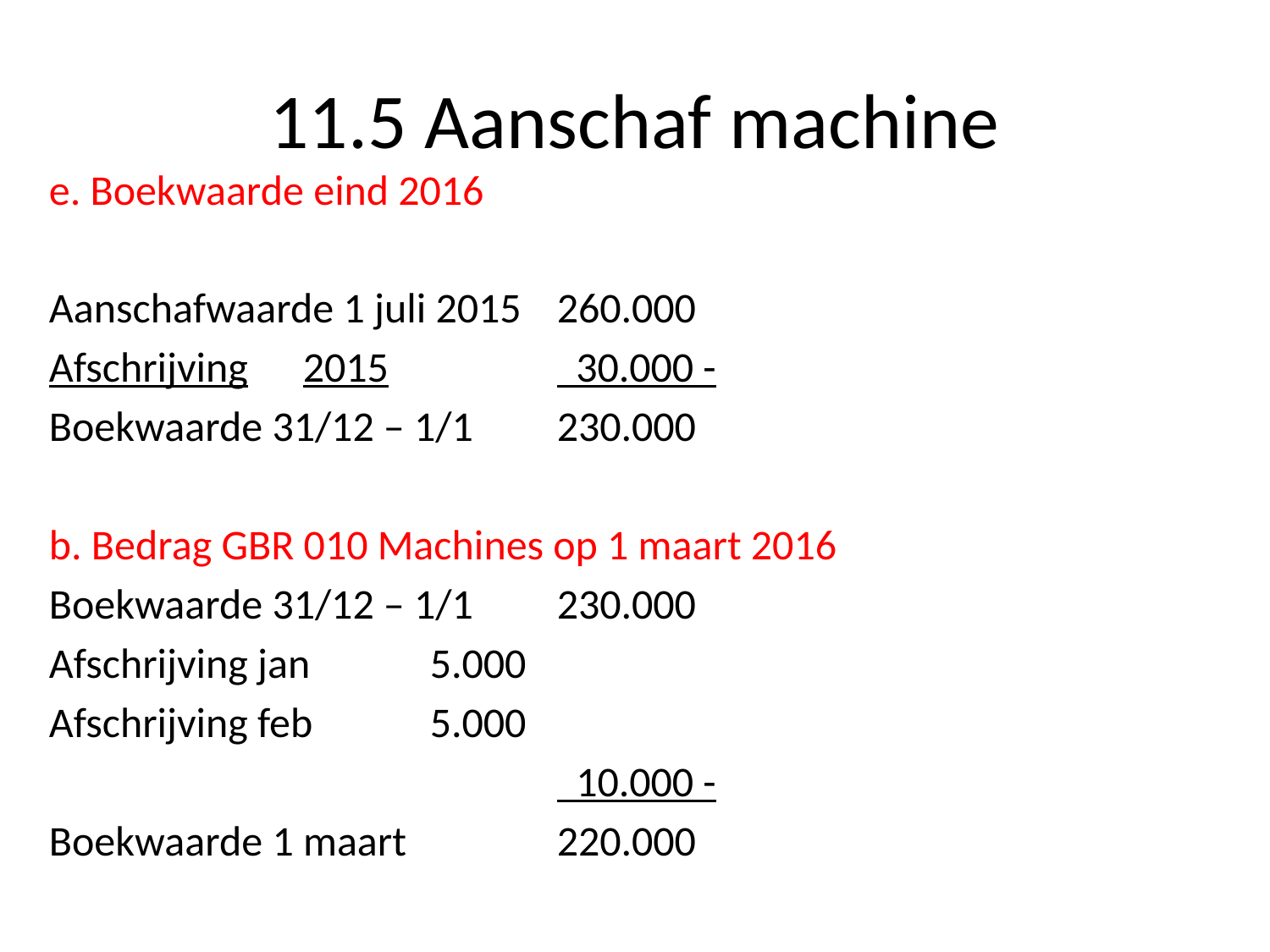

# 11.5 Aanschaf machine
e. Boekwaarde eind 2016

Aanschafwaarde 1 juli 2015	260.000
Afschrijving	2015		  30.000 -
Boekwaarde 31/12 – 1/1	230.000

b. Bedrag GBR 010 Machines op 1 maart 2016
Boekwaarde 31/12 – 1/1	230.000
Afschrijving jan 	5.000
Afschrijving feb	5.000
				  10.000 -
Boekwaarde 1 maart		220.000